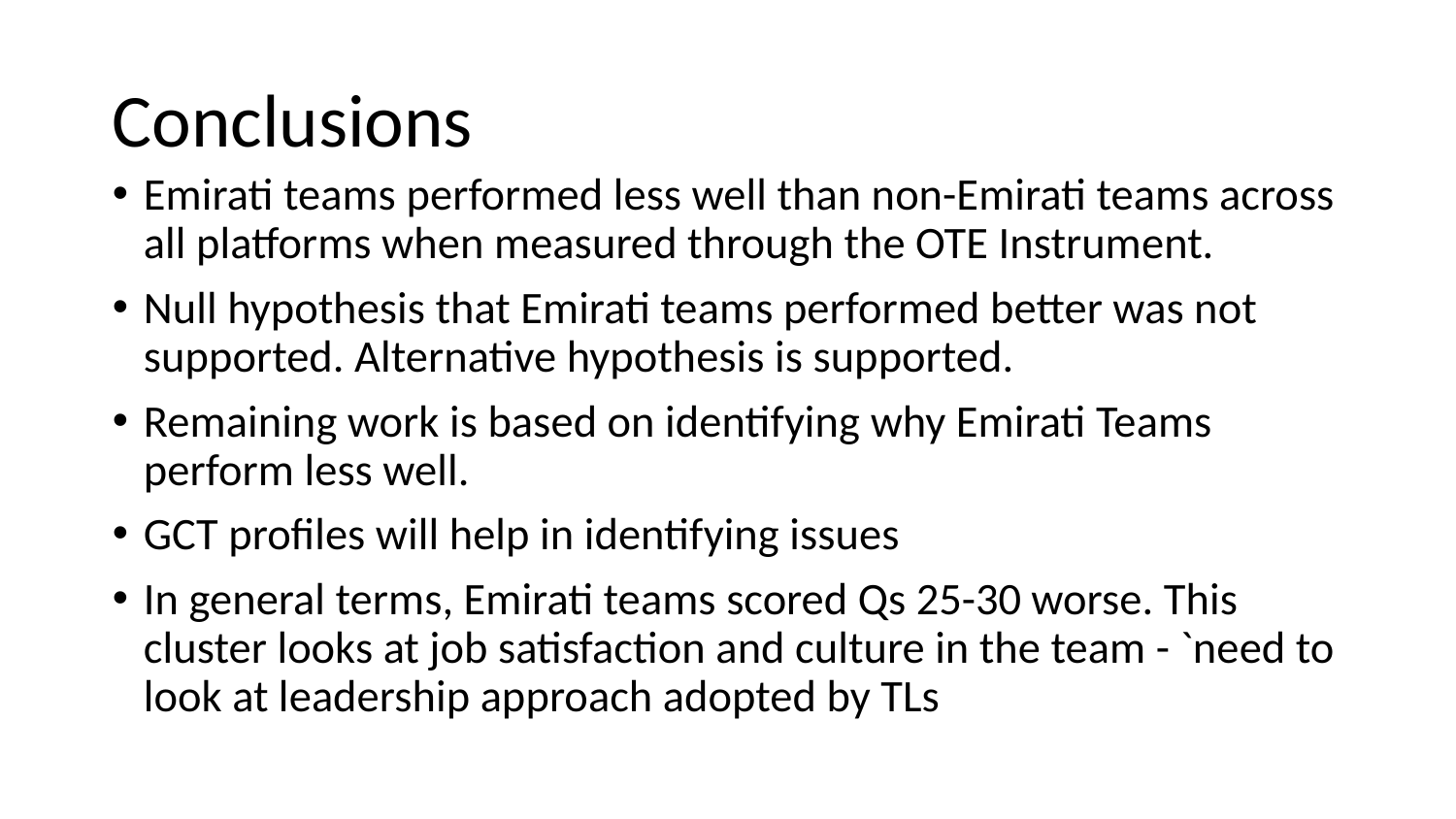

# Conclusions
Emirati teams performed less well than non-Emirati teams across all platforms when measured through the OTE Instrument.
Null hypothesis that Emirati teams performed better was not supported. Alternative hypothesis is supported.
Remaining work is based on identifying why Emirati Teams perform less well.
GCT profiles will help in identifying issues
In general terms, Emirati teams scored Qs 25-30 worse. This cluster looks at job satisfaction and culture in the team - `need to look at leadership approach adopted by TLs